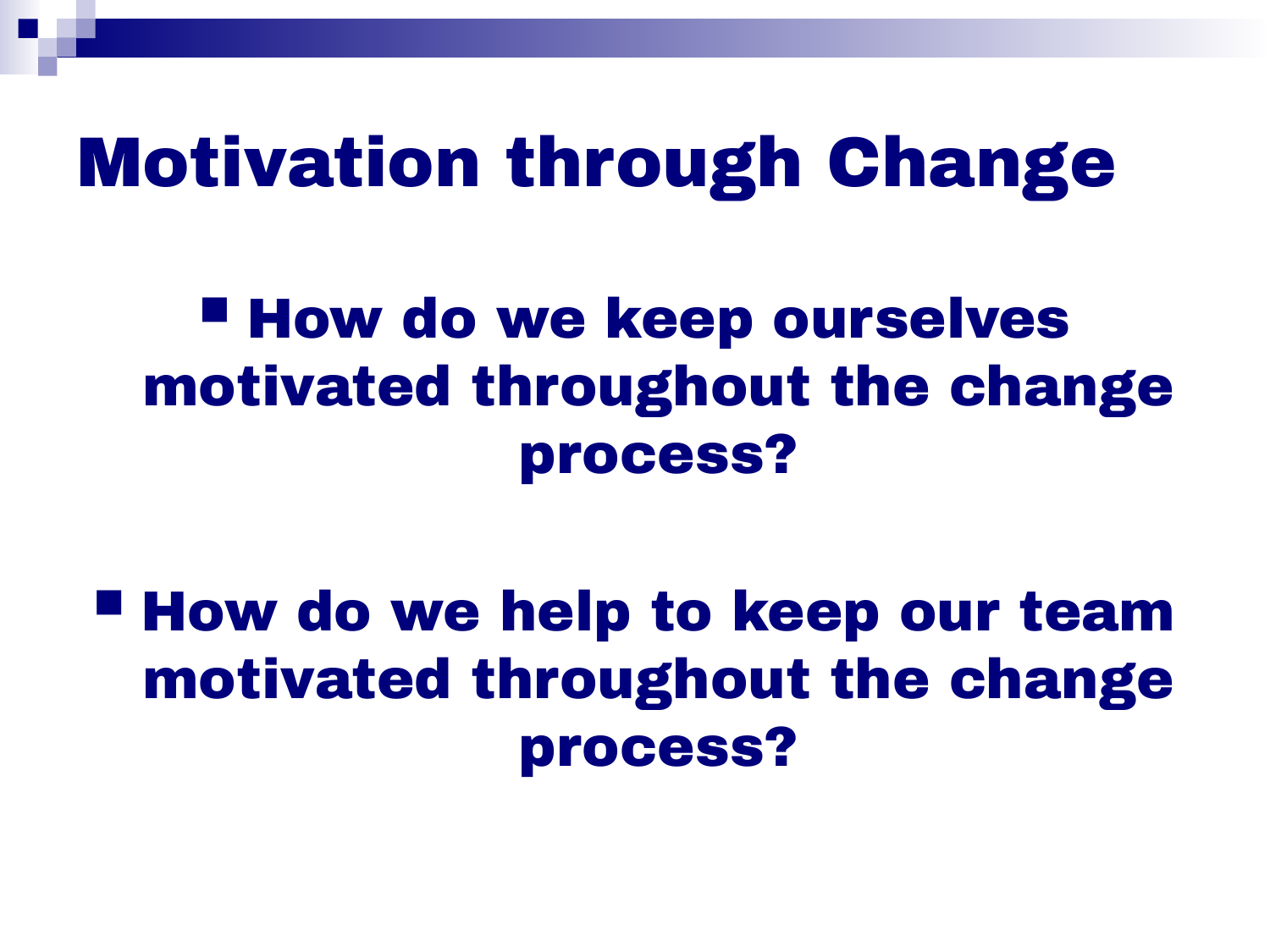

# Motivation through Change
How do we keep ourselves motivated throughout the change process?

How do we help to keep our team motivated throughout the change process?